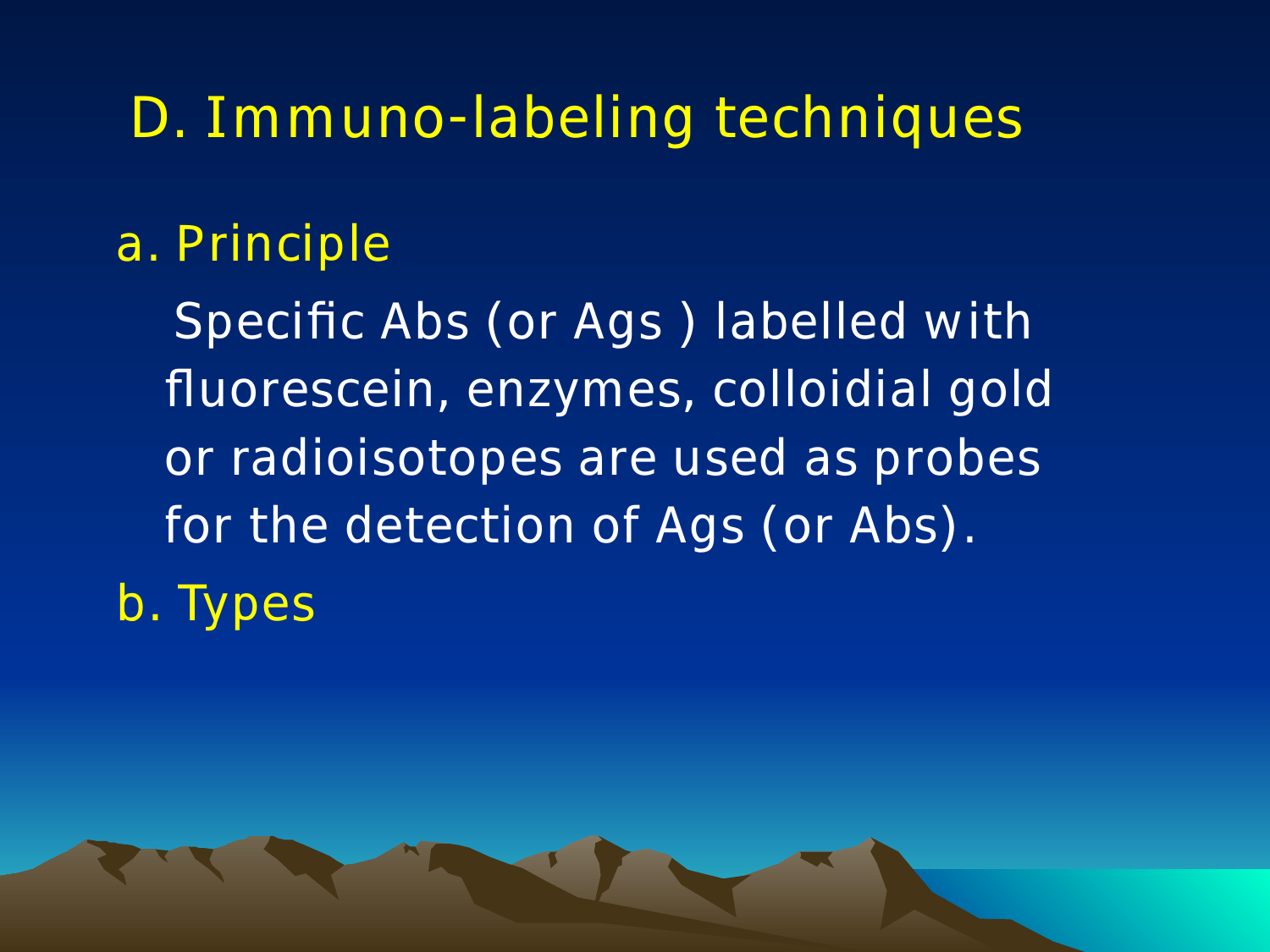

# D. Immuno-labeling techniques
a. Principle
    Specific Abs (or Ags ) labelled with fluorescein, enzymes, colloidial gold or radioisotopes are used as probes for the detection of Ags (or Abs).
b. Types